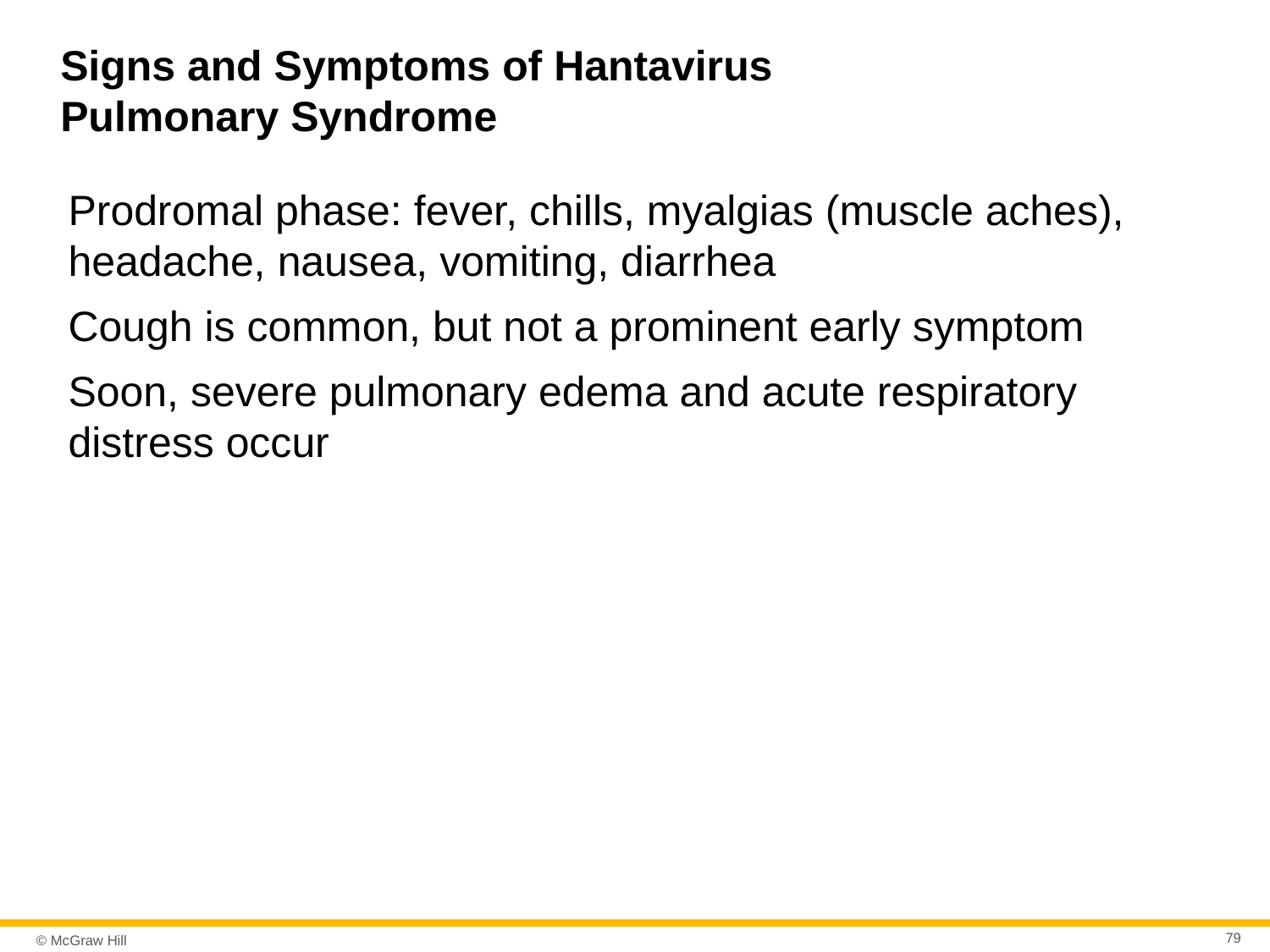

# Signs and Symptoms of Hantavirus Pulmonary Syndrome
Prodromal phase: fever, chills, myalgias (muscle aches), headache, nausea, vomiting, diarrhea
Cough is common, but not a prominent early symptom
Soon, severe pulmonary edema and acute respiratory distress occur